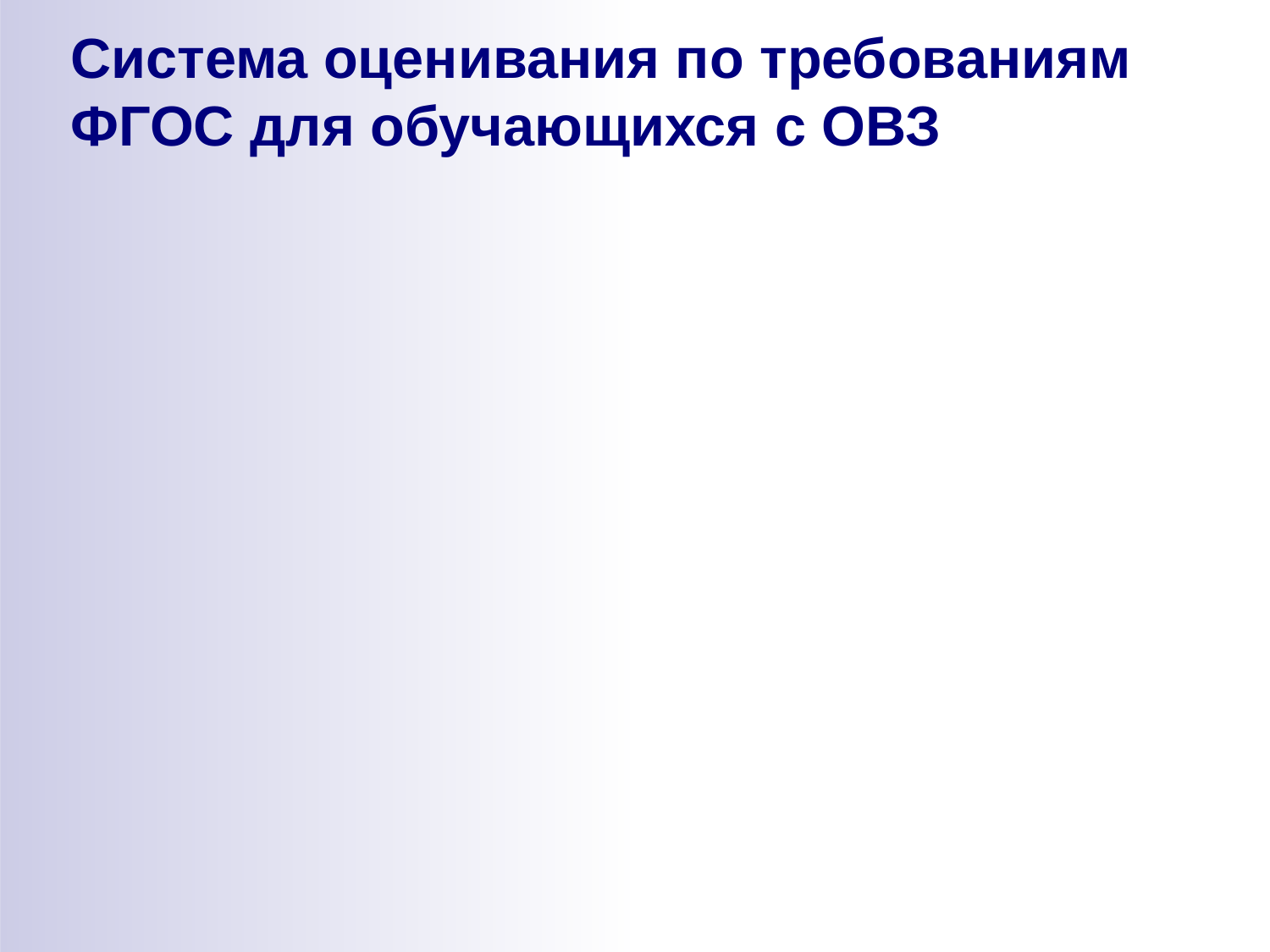

# Система оценивания по требованиям ФГОС для обучающихся с ОВЗ